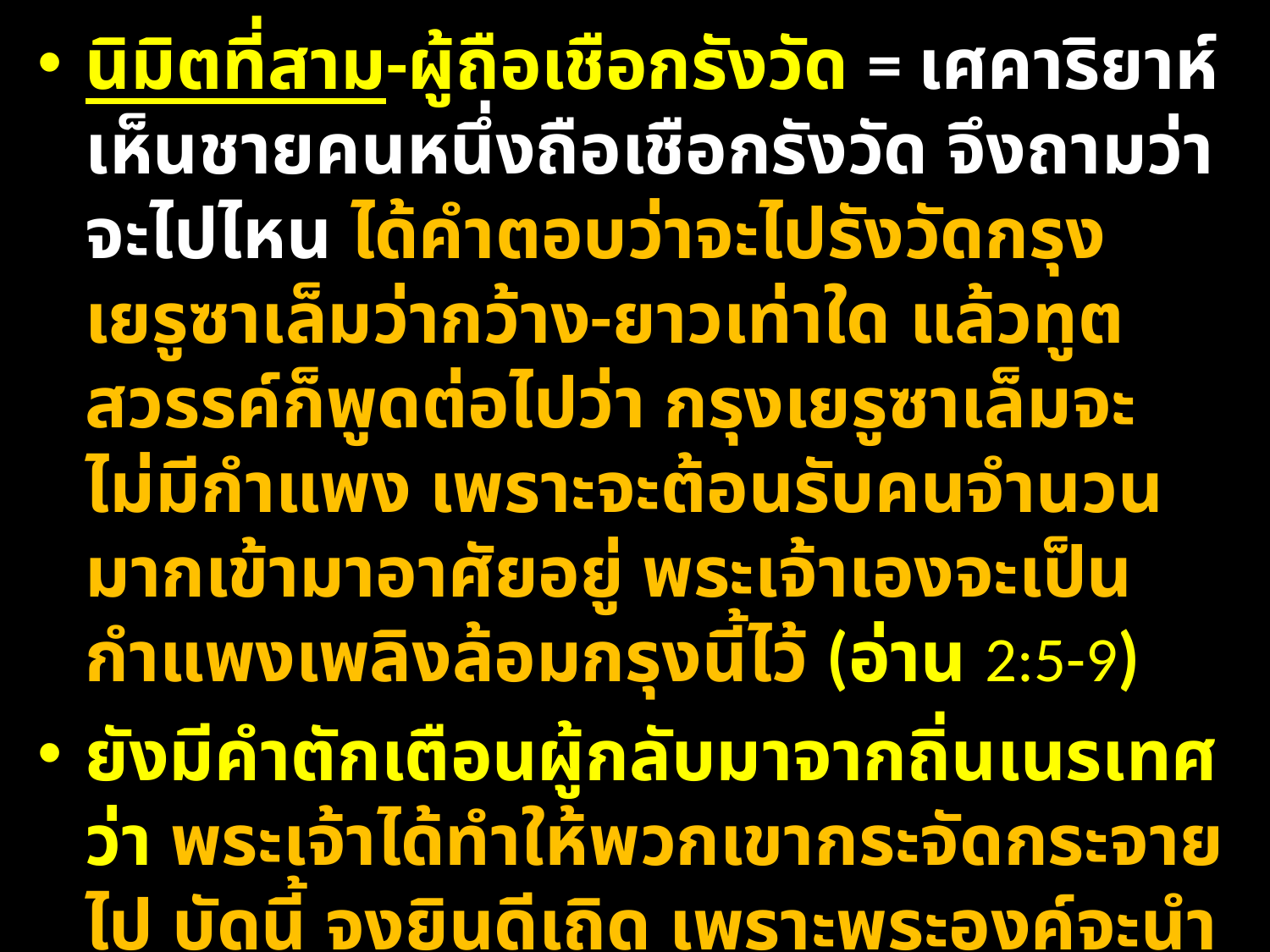

นิมิตที่สาม-ผู้ถือเชือกรังวัด = เศคาริยาห์เห็นชายคนหนึ่งถือเชือกรังวัด จึงถามว่าจะไปไหน ได้คำตอบว่าจะไปรังวัดกรุงเยรูซาเล็มว่ากว้าง-ยาวเท่าใด แล้วทูตสวรรค์ก็พูดต่อไปว่า กรุงเยรูซาเล็มจะไม่มีกำแพง เพราะจะต้อนรับคนจำนวนมากเข้ามาอาศัยอยู่ พระเจ้าเองจะเป็นกำแพงเพลิงล้อมกรุงนี้ไว้ (อ่าน 2:5-9)
ยังมีคำตักเตือนผู้กลับมาจากถิ่นเนรเทศว่า พระเจ้าได้ทำให้พวกเขากระจัดกระจายไป บัดนี้ จงยินดีเถิด เพราะพระองค์จะนำกลับจากถิ่นเนรเทศแล้ว และจะทำให้พวกเขาเป็นกรรมสิทธิ์ของพระองค์อีกครั้งหนึ่ง   (อ่าน 2:14-17)